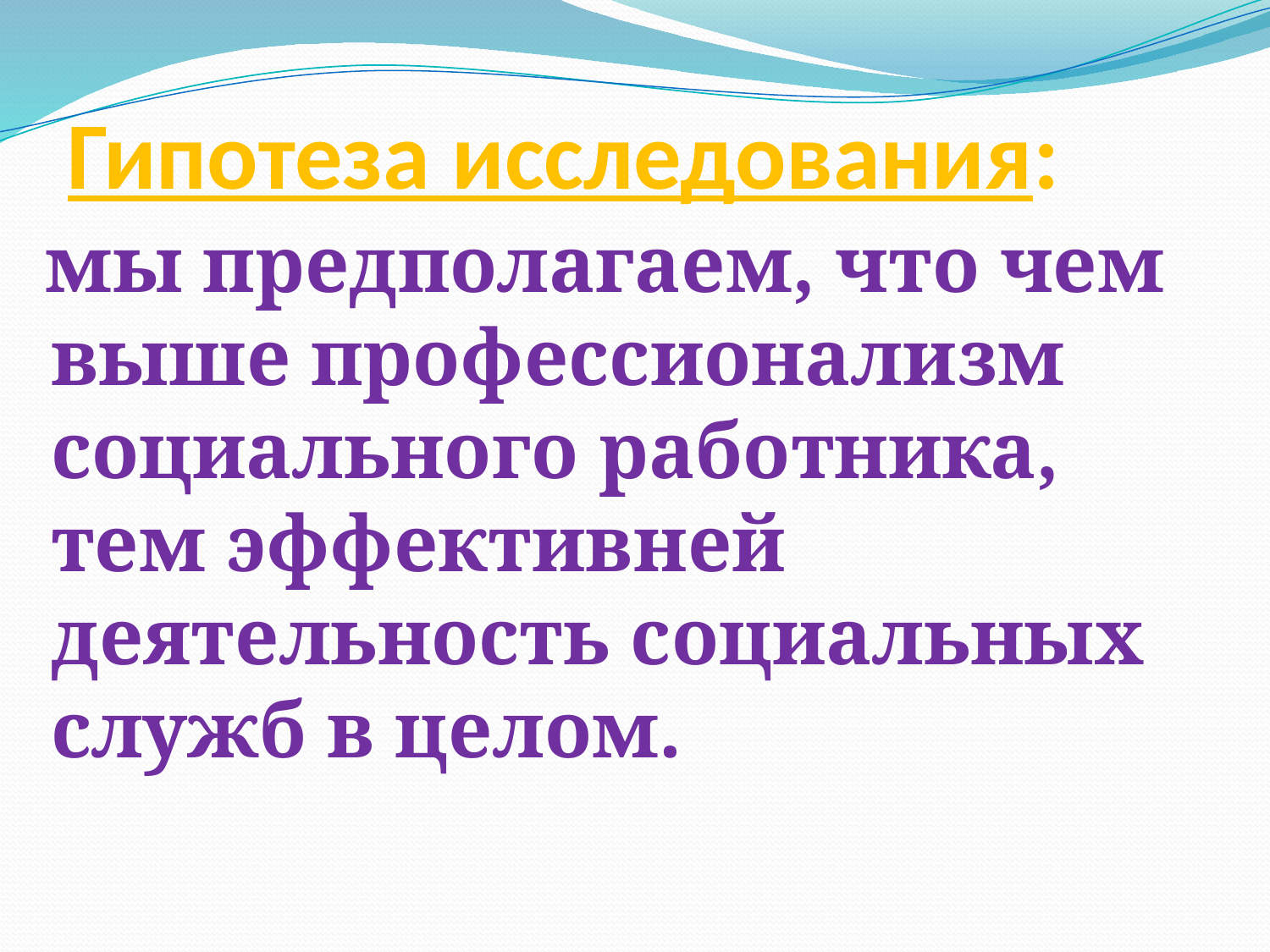

# Гипотеза исследования:
  мы предполагаем, что чем выше профессионализм социального работника, тем эффективней деятельность социальных служб в целом.